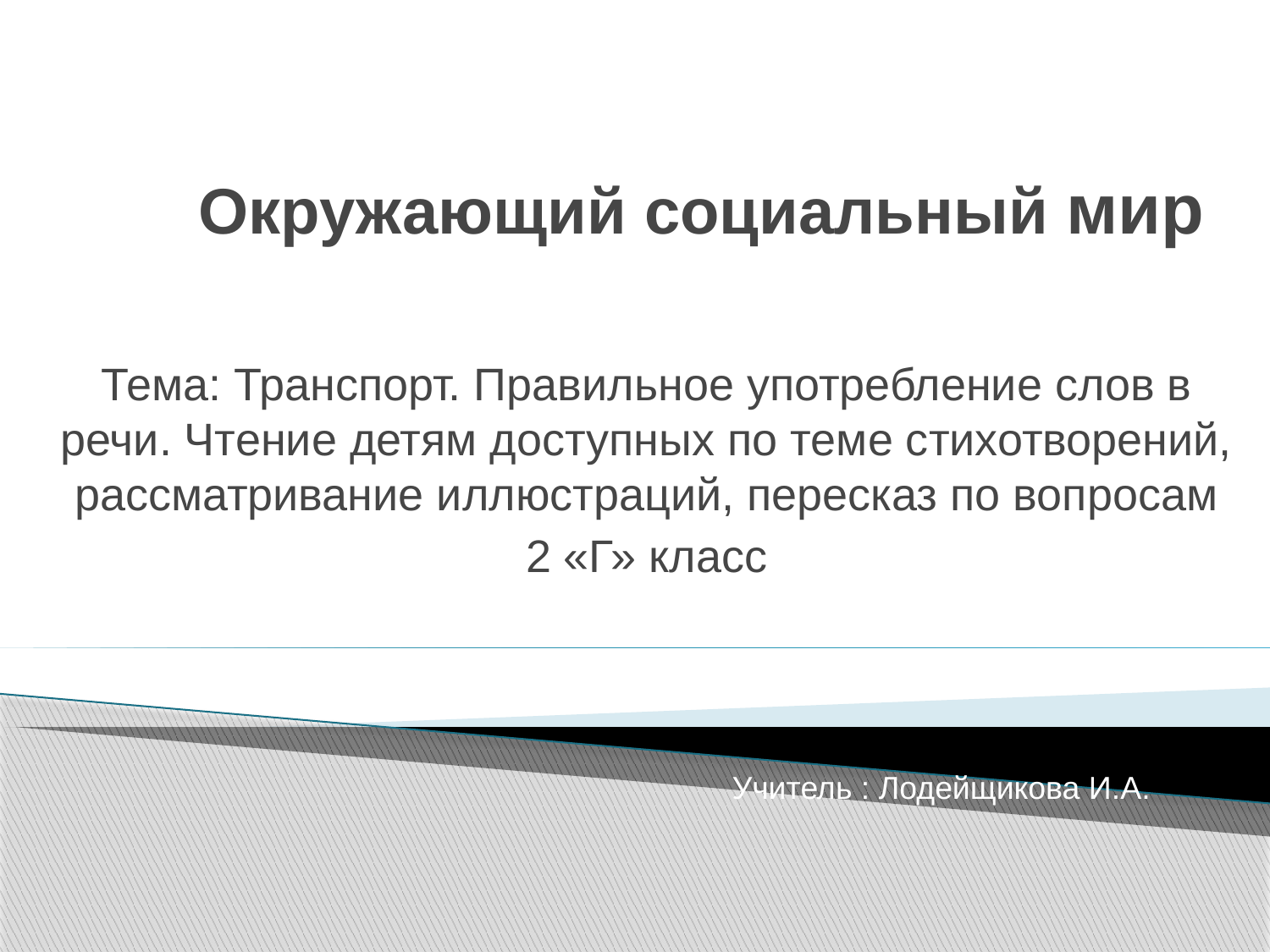

# Окружающий социальный мир
Тема: Транспорт. Правильное употребление слов в речи. Чтение детям доступных по теме стихотворений, рассматривание иллюстраций, пересказ по вопросам
2 «Г» класс

Учитель : Лодейщикова И.А.